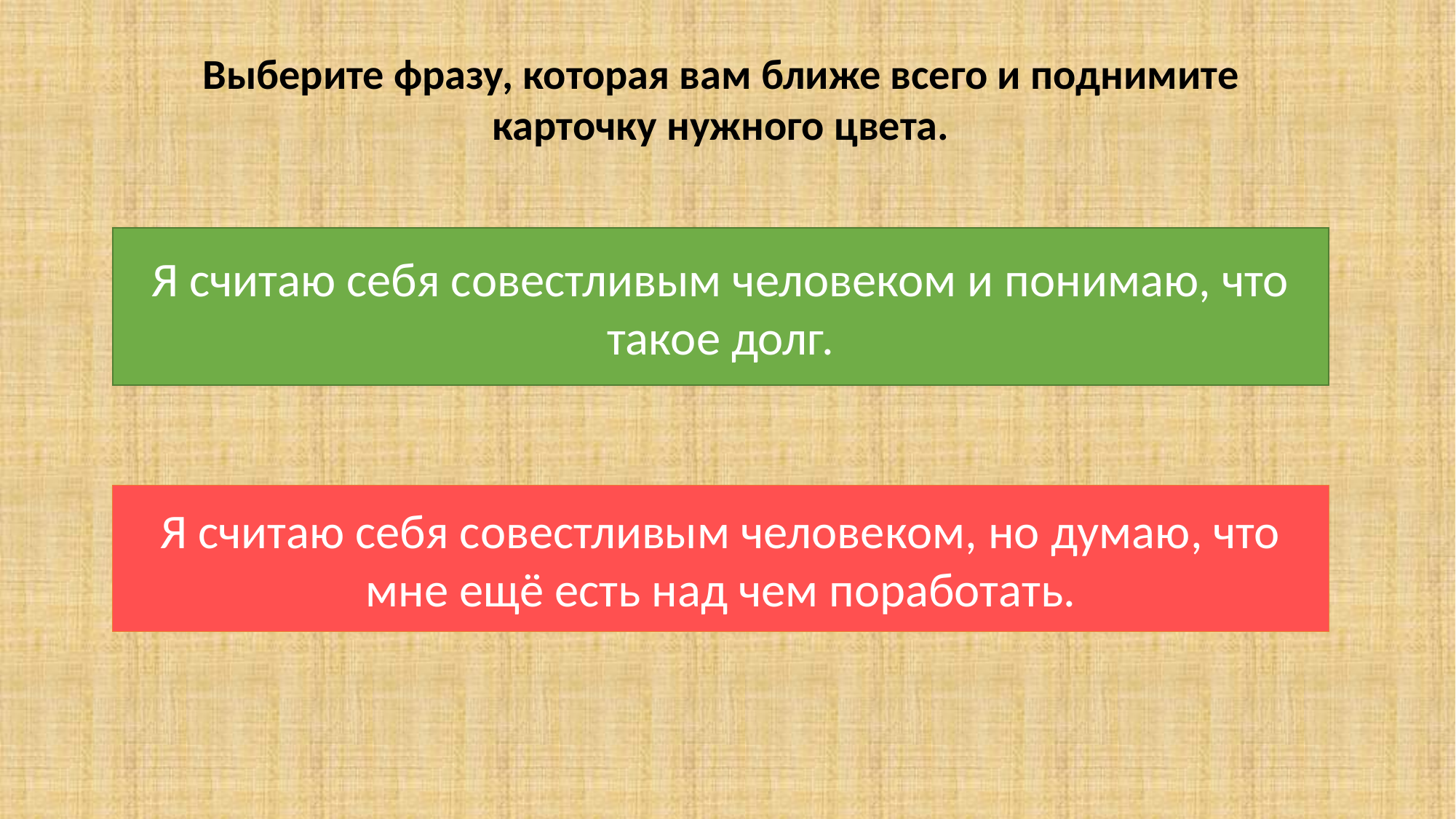

Выберите фразу, которая вам ближе всего и поднимите карточку нужного цвета.
Я считаю себя совестливым человеком и понимаю, что такое долг.
Я считаю себя совестливым человеком, но думаю, что мне ещё есть над чем поработать.